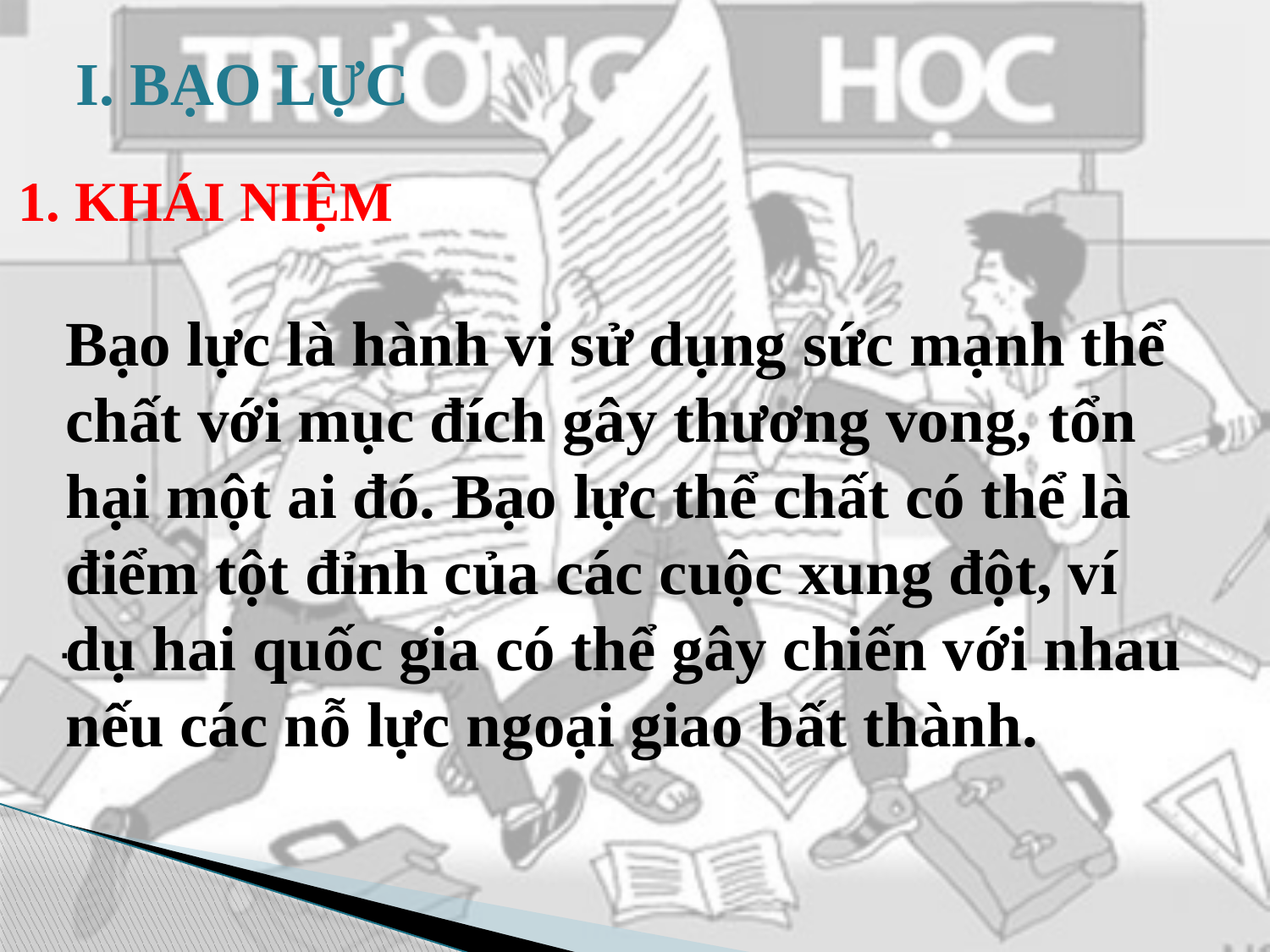

# I. BẠO LỰC
1. KHÁI NIỆM

Bạo lực là hành vi sử dụng sức mạnh thể chất với mục đích gây thương vong, tổn hại một ai đó. Bạo lực thể chất có thể là điểm tột đỉnh của các cuộc xung đột, ví dụ hai quốc gia có thể gây chiến với nhau nếu các nỗ lực ngoại giao bất thành.

.